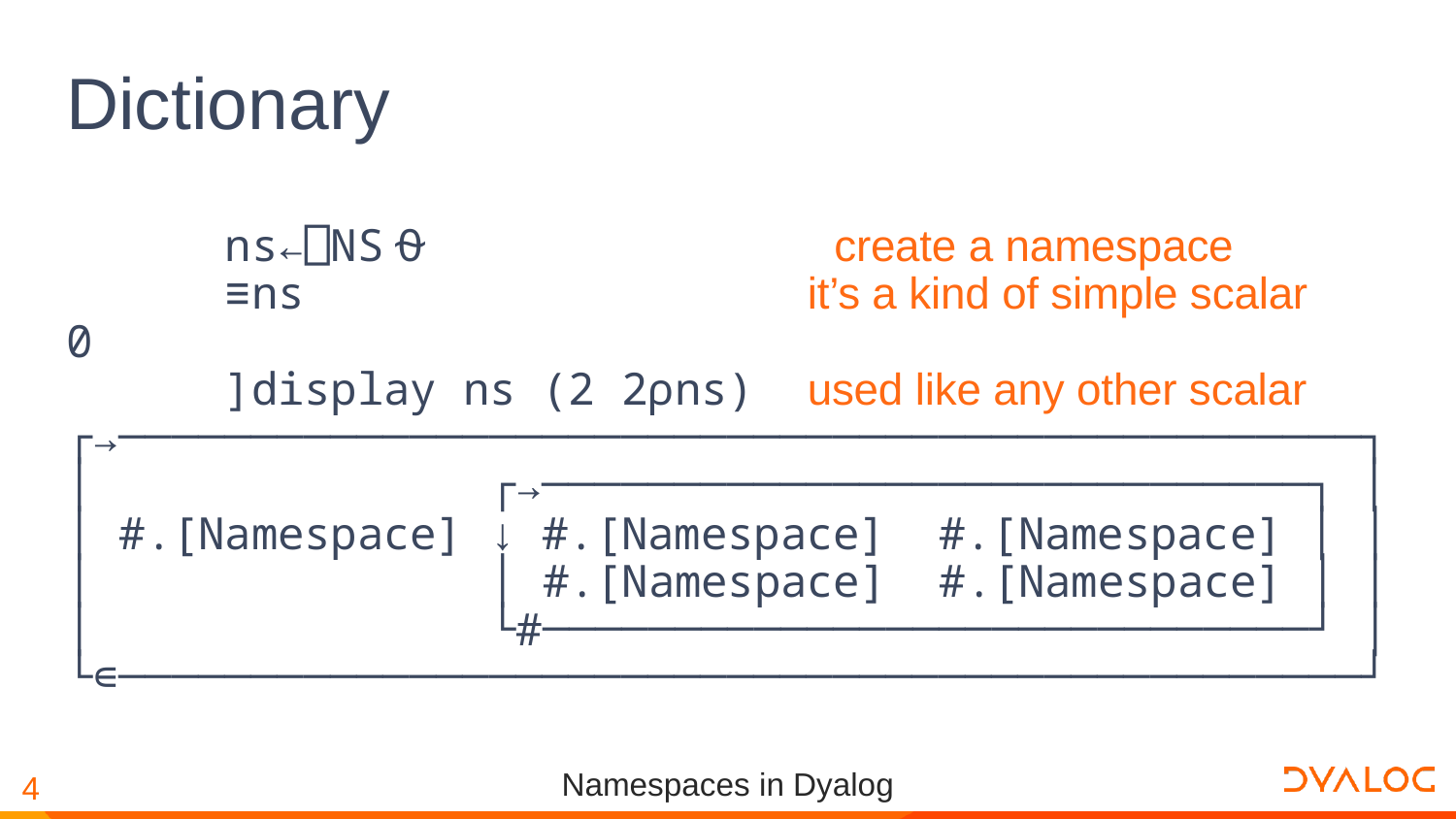

# Dictionary
      ns←⎕NS⍬               create a namespace
      ≡ns                   it’s a kind of simple scalar
0
      ]display ns (2 2⍴ns)  used like any other scalar
┌→───────────────────────────────────────────────┐
│               ┌→─────────────────────────────┐ │
│ #.[Namespace] ↓ #.[Namespace]  #.[Namespace] │ │
│               │ #.[Namespace]  #.[Namespace] │ │
│               └#─────────────────────────────┘ │
└∊───────────────────────────────────────────────┘